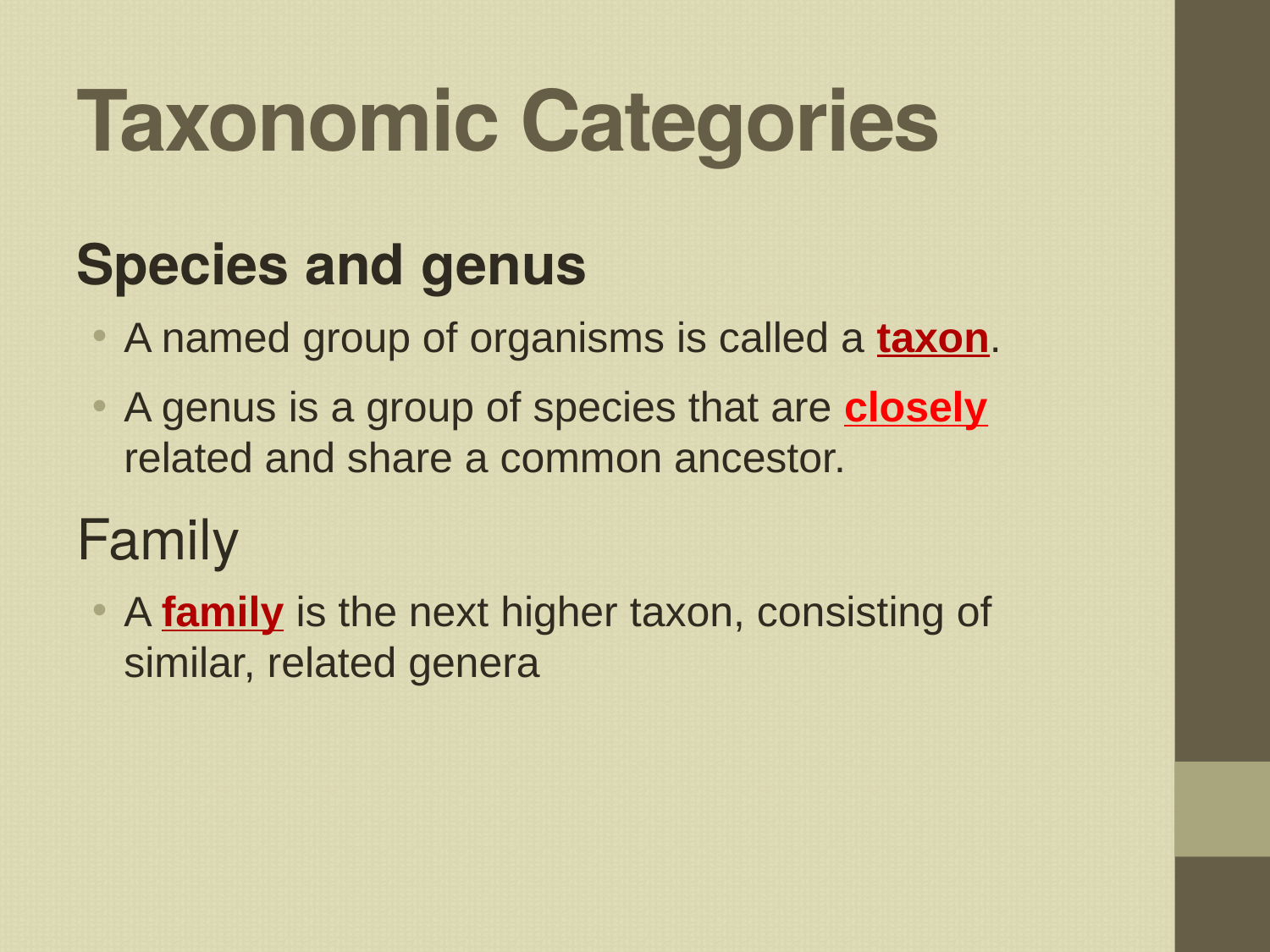

# Taxonomic Categories
Species and genus
A named group of organisms is called a taxon.
A genus is a group of species that are closely related and share a common ancestor.
Family
A family is the next higher taxon, consisting of similar, related genera